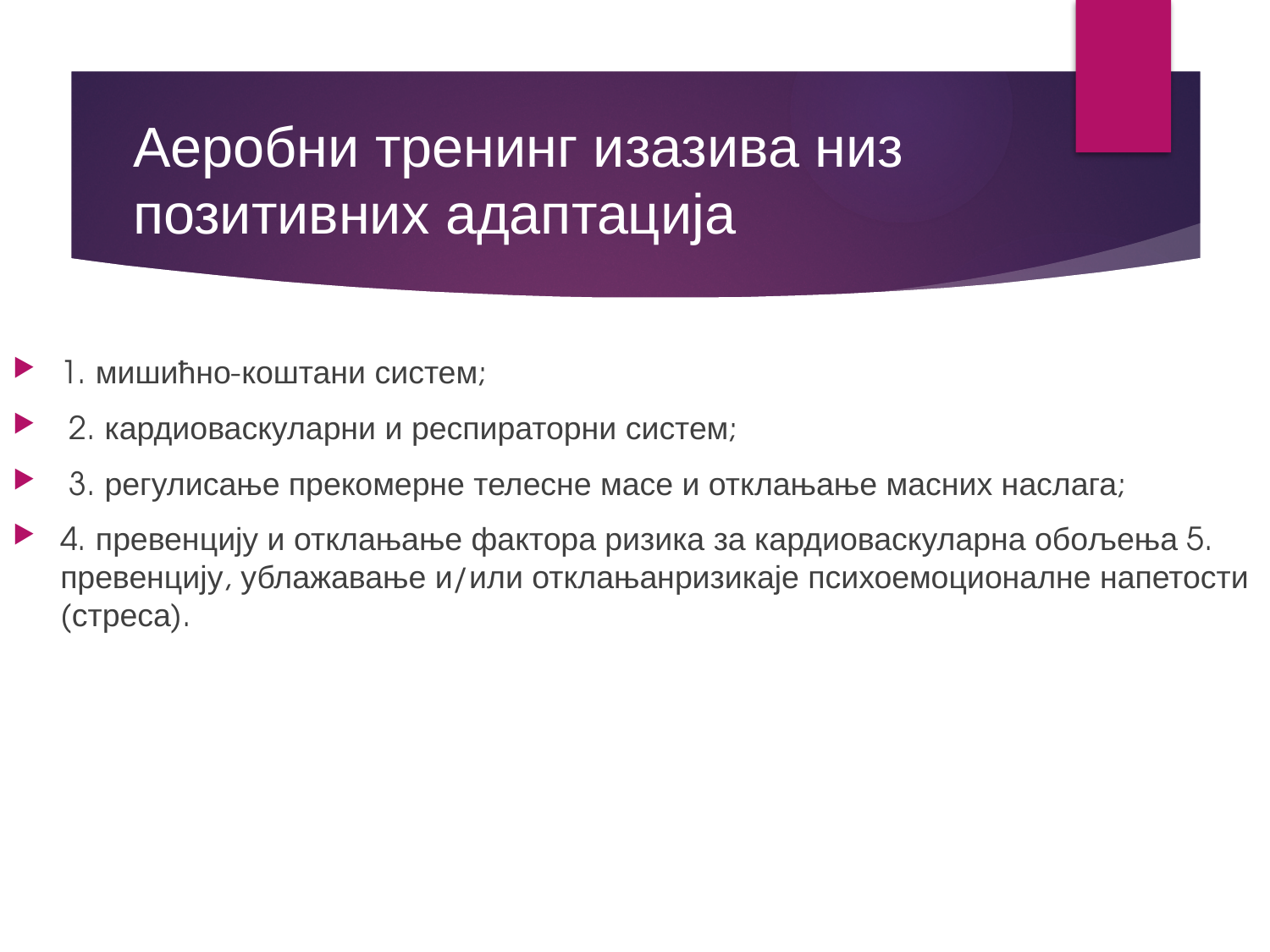

# Аеробни тренинг изазива низ позитивних адаптација
1. мишићно-коштани систем;
 2. кардиоваскуларни и респираторни систем;
 3. регулисање прекомерне телесне масе и отклањање масних наслага;
4. превенцију и отклањање фактора ризика за кардиоваскуларна обољења 5. превенцију, ублажавање и/или отклањанризикаје психоемоционалне напетости (стреса).